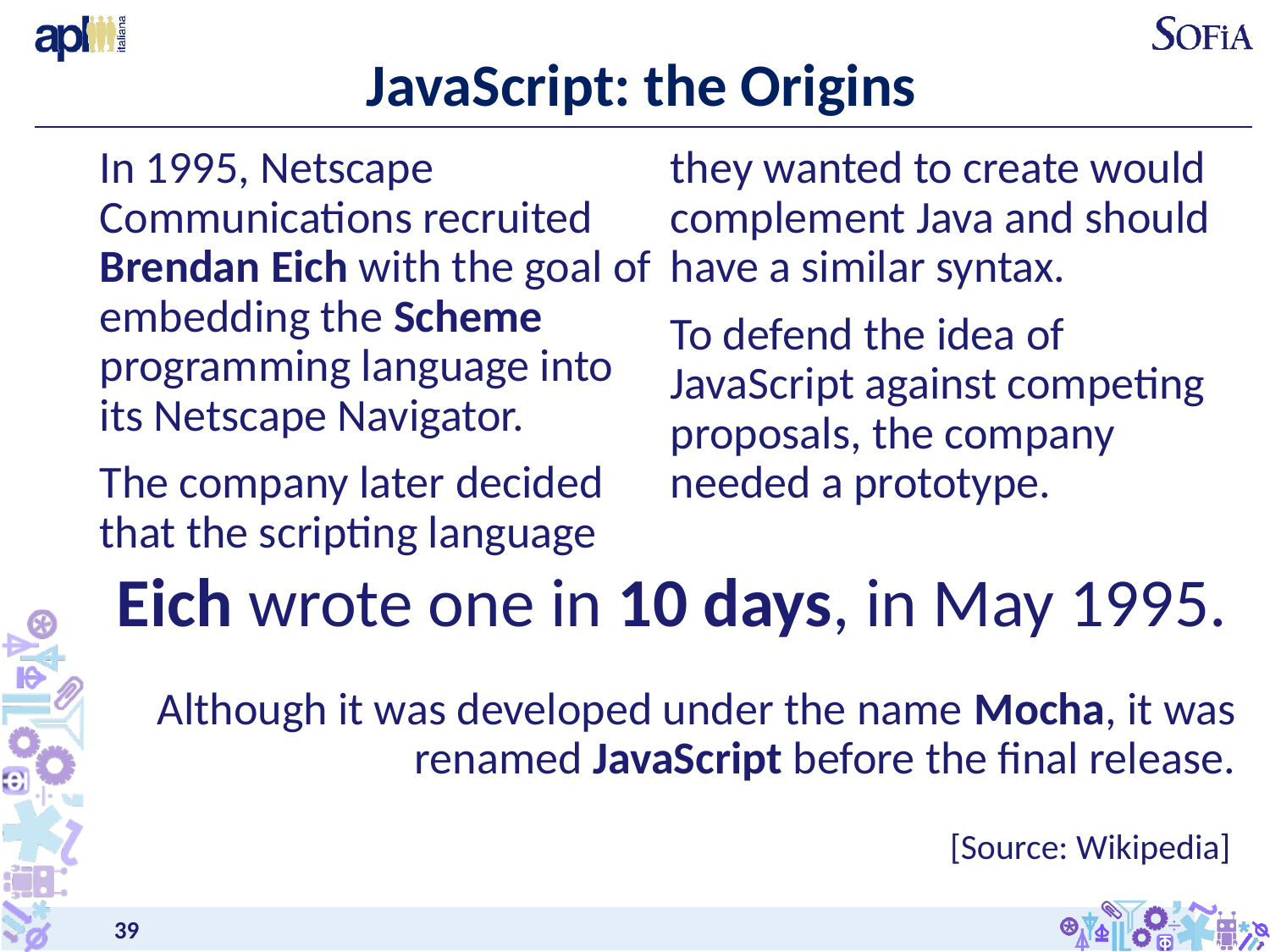

# JavaScript: the Origins
In 1995, Netscape Communications recruited Brendan Eich with the goal of embedding the Scheme programming language into its Netscape Navigator.
The company later decided that the scripting language they wanted to create would complement Java and should have a similar syntax.
To defend the idea of JavaScript against competing proposals, the company needed a prototype.
Eich wrote one in 10 days, in May 1995.
Although it was developed under the name Mocha, it was renamed JavaScript before the final release.

[Source: Wikipedia]